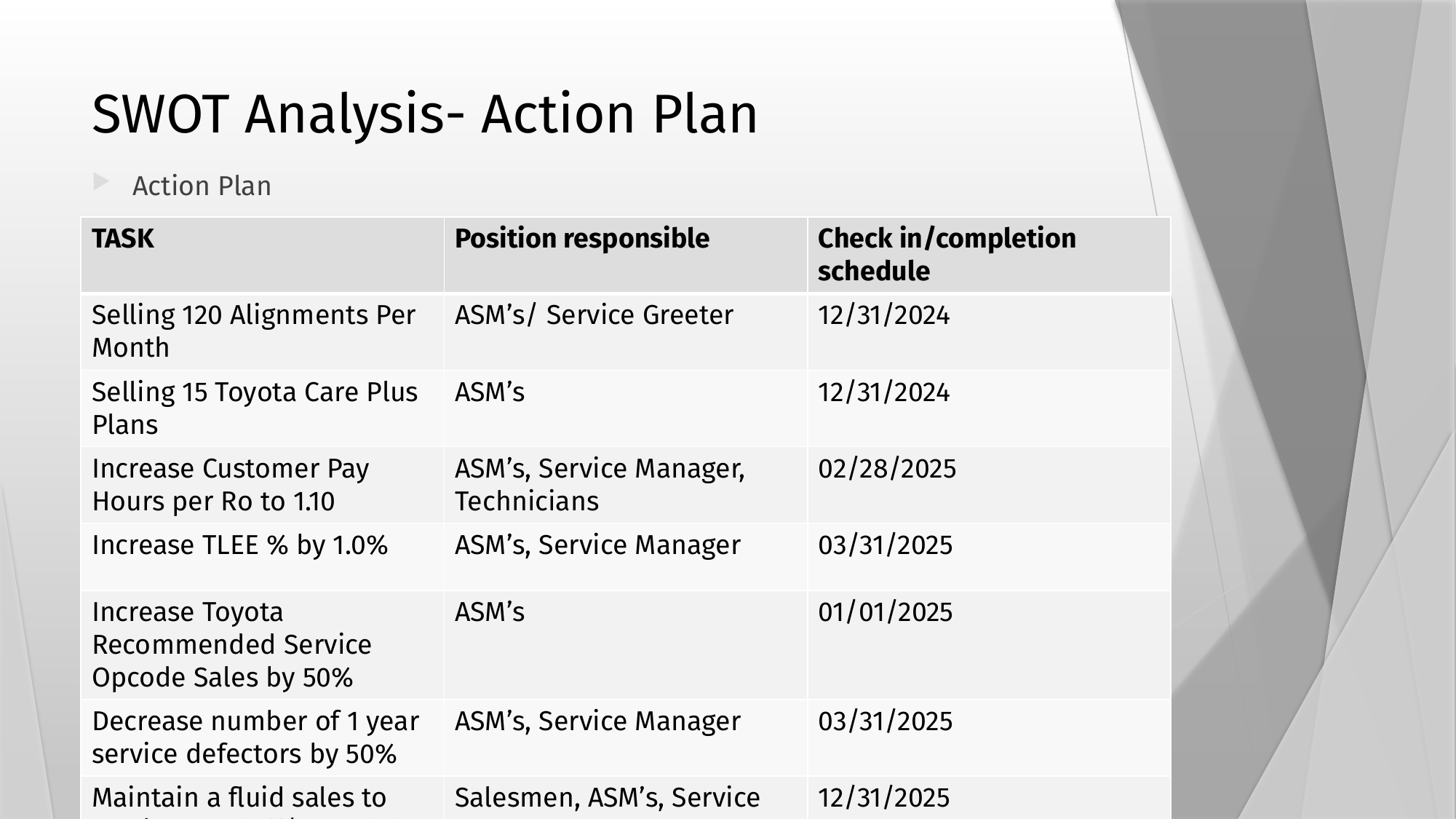

# SWOT Analysis- Action Plan
Action Plan

| TASK | Position responsible | Check in/completion schedule |
| --- | --- | --- |
| Selling 120 Alignments Per Month | ASM’s/ Service Greeter | 12/31/2024 |
| Selling 15 Toyota Care Plus Plans | ASM’s | 12/31/2024 |
| Increase Customer Pay Hours per Ro to 1.10 | ASM’s, Service Manager, Technicians | 02/28/2025 |
| Increase TLEE % by 1.0% | ASM’s, Service Manager | 03/31/2025 |
| Increase Toyota Recommended Service Opcode Sales by 50% | ASM’s | 01/01/2025 |
| Decrease number of 1 year service defectors by 50% | ASM’s, Service Manager | 03/31/2025 |
| Maintain a fluid sales to service handoff/ schedule first appointment. | Salesmen, ASM’s, Service Manager | 12/31/2025 |